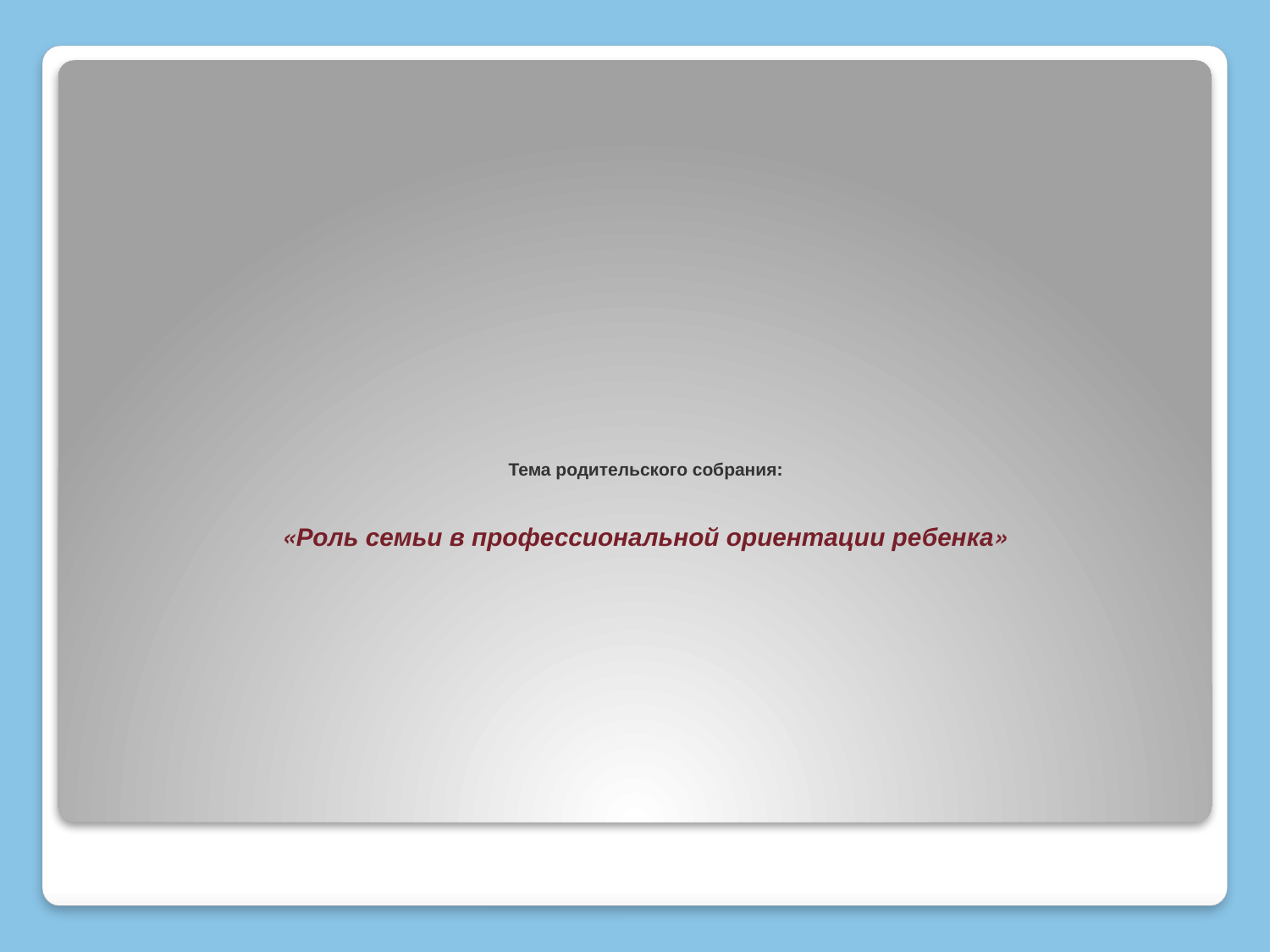

# Тема родительского собрания: «Роль семьи в профессиональной ориентации ребенка»